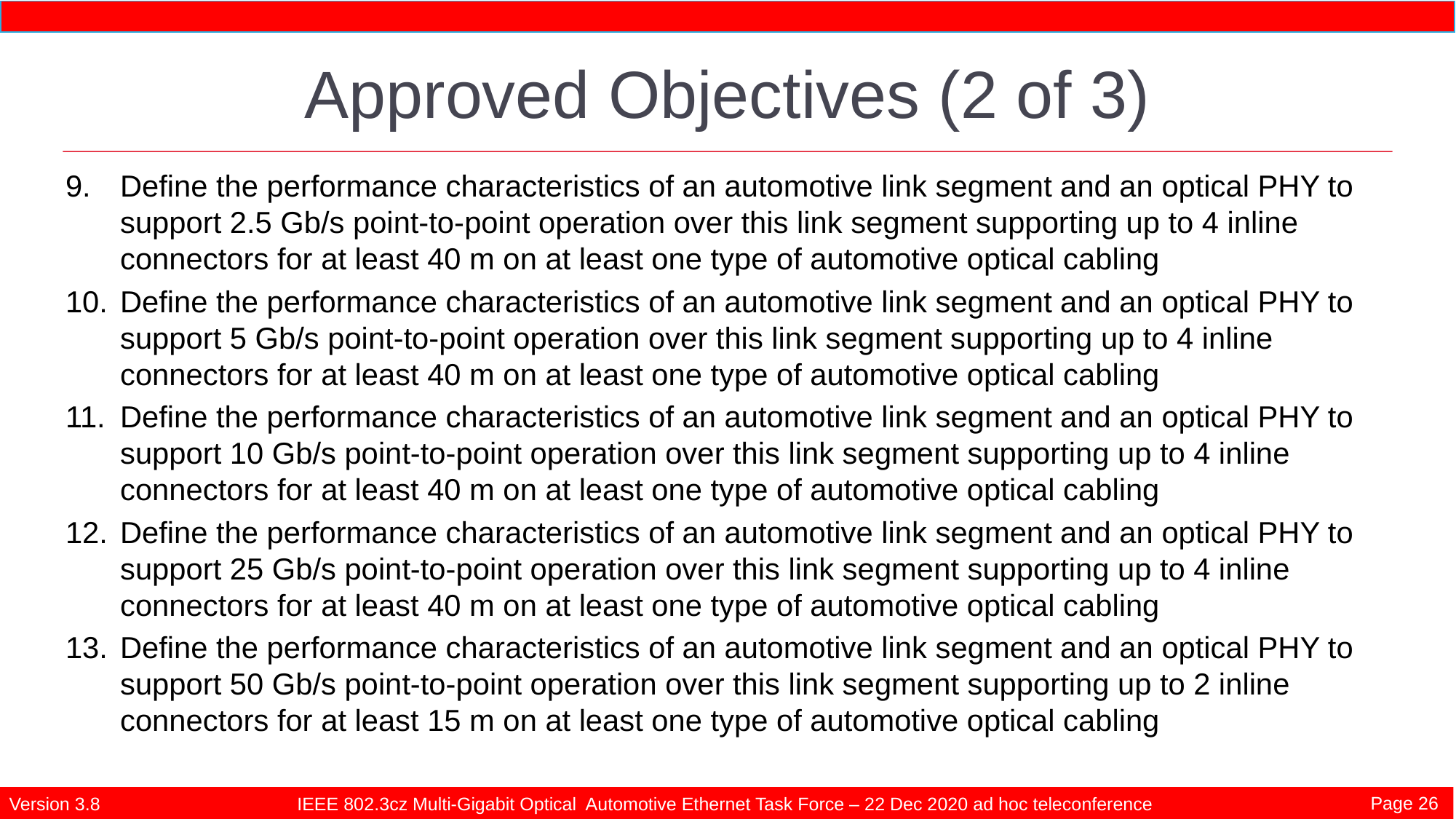

# Approved Objectives (2 of 3)
Define the performance characteristics of an automotive link segment and an optical PHY to support 2.5 Gb/s point-to-point operation over this link segment supporting up to 4 inline connectors for at least 40 m on at least one type of automotive optical cabling
Define the performance characteristics of an automotive link segment and an optical PHY to support 5 Gb/s point-to-point operation over this link segment supporting up to 4 inline connectors for at least 40 m on at least one type of automotive optical cabling
Define the performance characteristics of an automotive link segment and an optical PHY to support 10 Gb/s point-to-point operation over this link segment supporting up to 4 inline connectors for at least 40 m on at least one type of automotive optical cabling
Define the performance characteristics of an automotive link segment and an optical PHY to support 25 Gb/s point-to-point operation over this link segment supporting up to 4 inline connectors for at least 40 m on at least one type of automotive optical cabling
Define the performance characteristics of an automotive link segment and an optical PHY to support 50 Gb/s point-to-point operation over this link segment supporting up to 2 inline connectors for at least 15 m on at least one type of automotive optical cabling